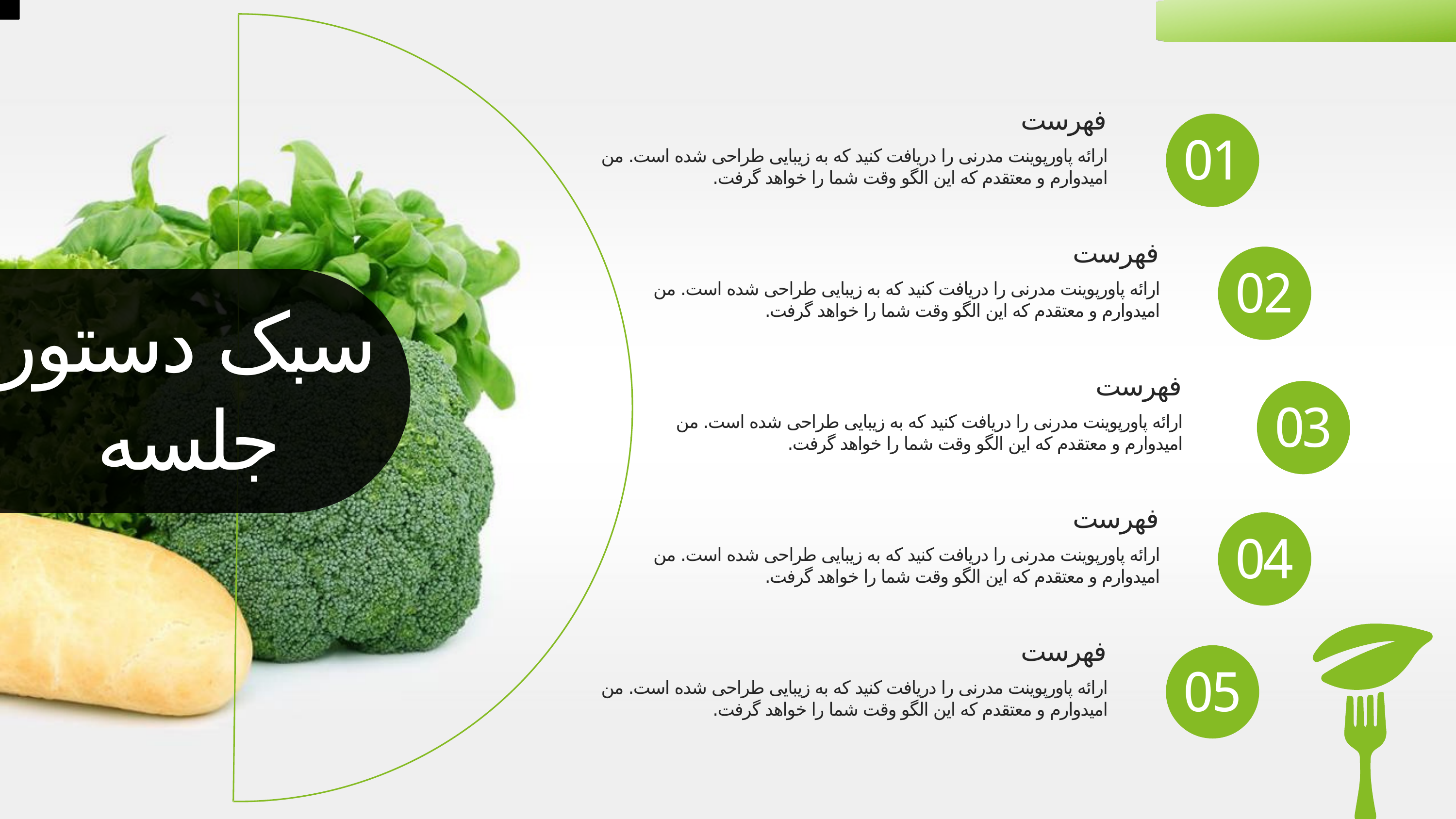

فهرست

01
ارائه پاورپوینت مدرنی را دریافت کنید که به زیبایی طراحی شده است. من امیدوارم و معتقدم که این الگو وقت شما را خواهد گرفت.
فهرست

02

ارائه پاورپوینت مدرنی را دریافت کنید که به زیبایی طراحی شده است. من امیدوارم و معتقدم که این الگو وقت شما را خواهد گرفت.
سبک دستور
جلسه
فهرست

03
ارائه پاورپوینت مدرنی را دریافت کنید که به زیبایی طراحی شده است. من امیدوارم و معتقدم که این الگو وقت شما را خواهد گرفت.
فهرست

04
ارائه پاورپوینت مدرنی را دریافت کنید که به زیبایی طراحی شده است. من امیدوارم و معتقدم که این الگو وقت شما را خواهد گرفت.

فهرست

05
ارائه پاورپوینت مدرنی را دریافت کنید که به زیبایی طراحی شده است. من امیدوارم و معتقدم که این الگو وقت شما را خواهد گرفت.